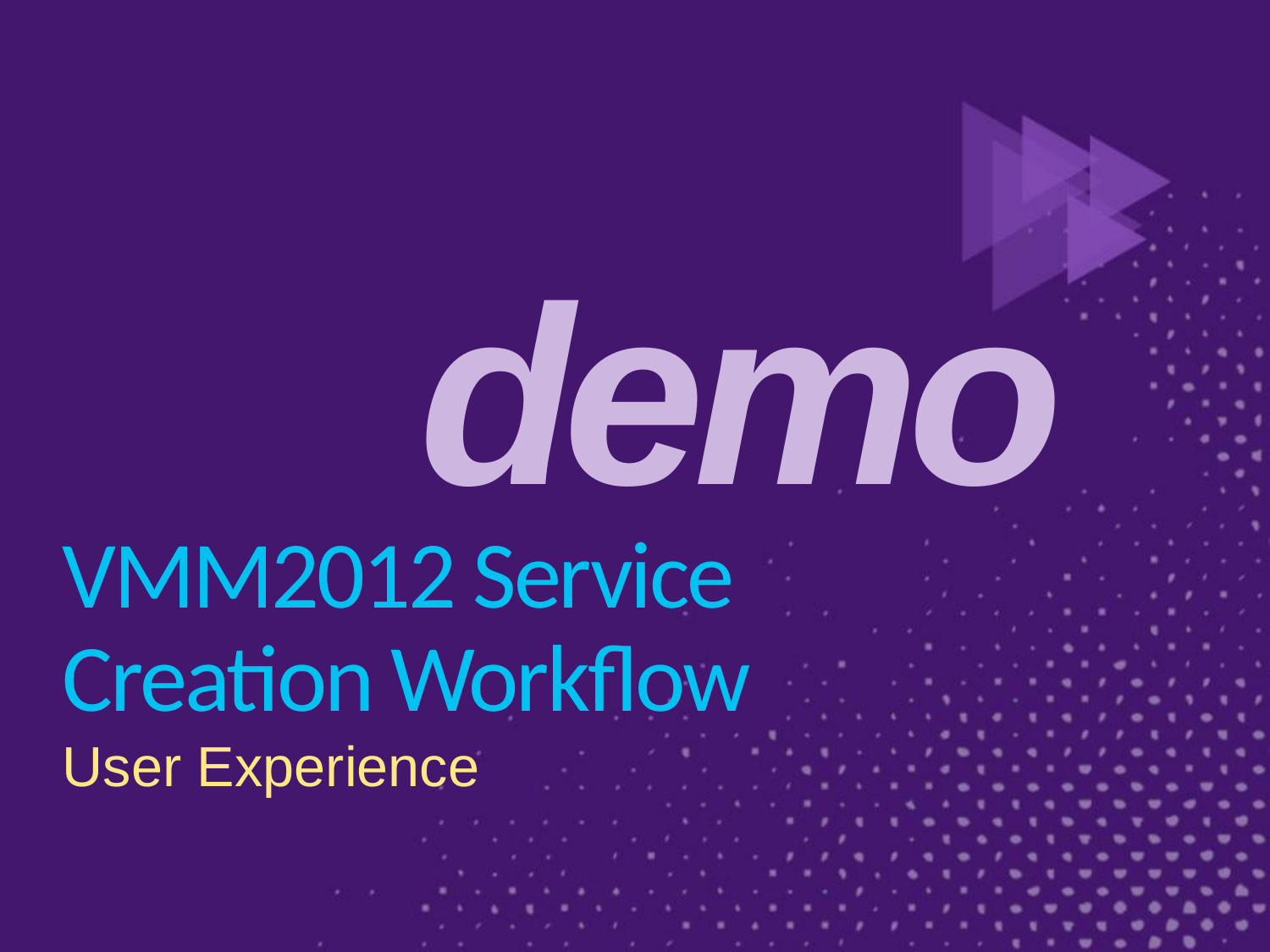

demo
# VMM2012 Service Creation Workflow
User Experience